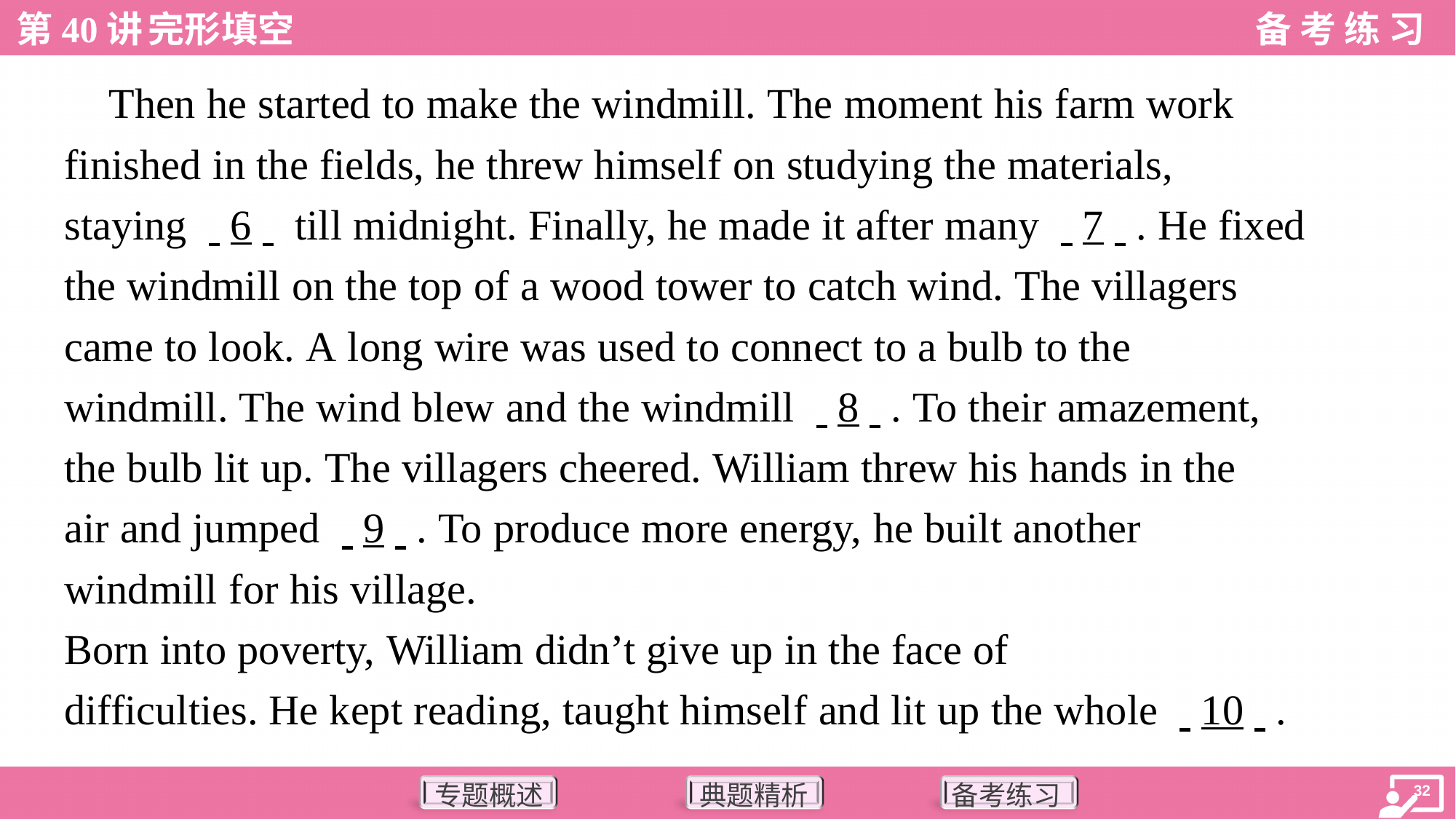

Then he started to make the windmill. The moment his farm work
finished in the fields, he threw himself on studying the materials,
staying . .6. . till midnight. Finally, he made it after many . .7. .. He fixed
the windmill on the top of a wood tower to catch wind. The villagers
came to look. A long wire was used to connect to a bulb to the
windmill. The wind blew and the windmill . .8. .. To their amazement,
the bulb lit up. The villagers cheered. William threw his hands in the
air and jumped . .9. .. To produce more energy, he built another
windmill for his village.
Born into poverty, William didn’t give up in the face of
difficulties. He kept reading, taught himself and lit up the whole . .10. ..